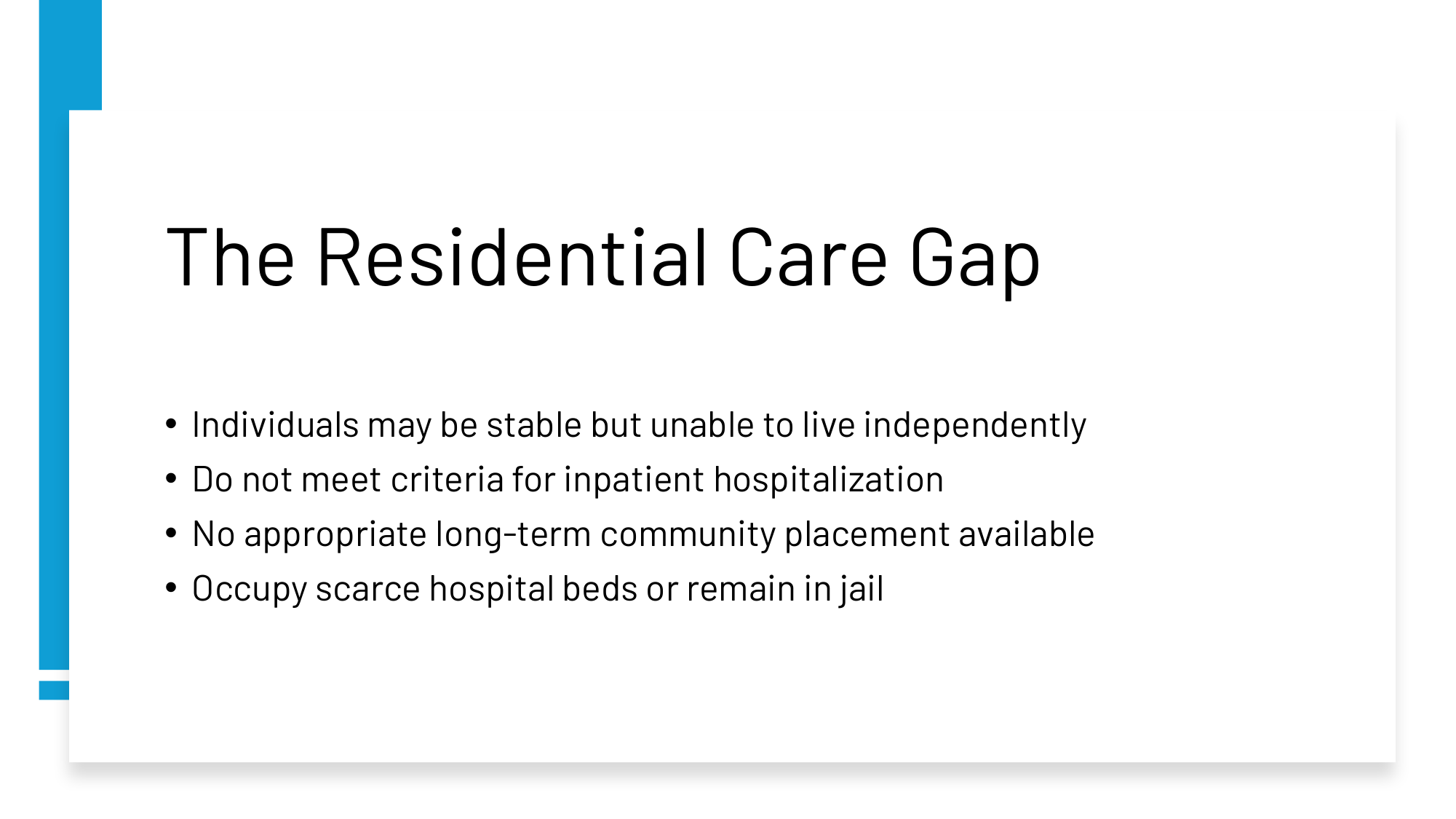

# The Residential Care Gap

Individuals may be stable but unable to live independently
Do not meet criteria for inpatient hospitalization
No appropriate long-term community placement available
Occupy scarce hospital beds or remain in jail